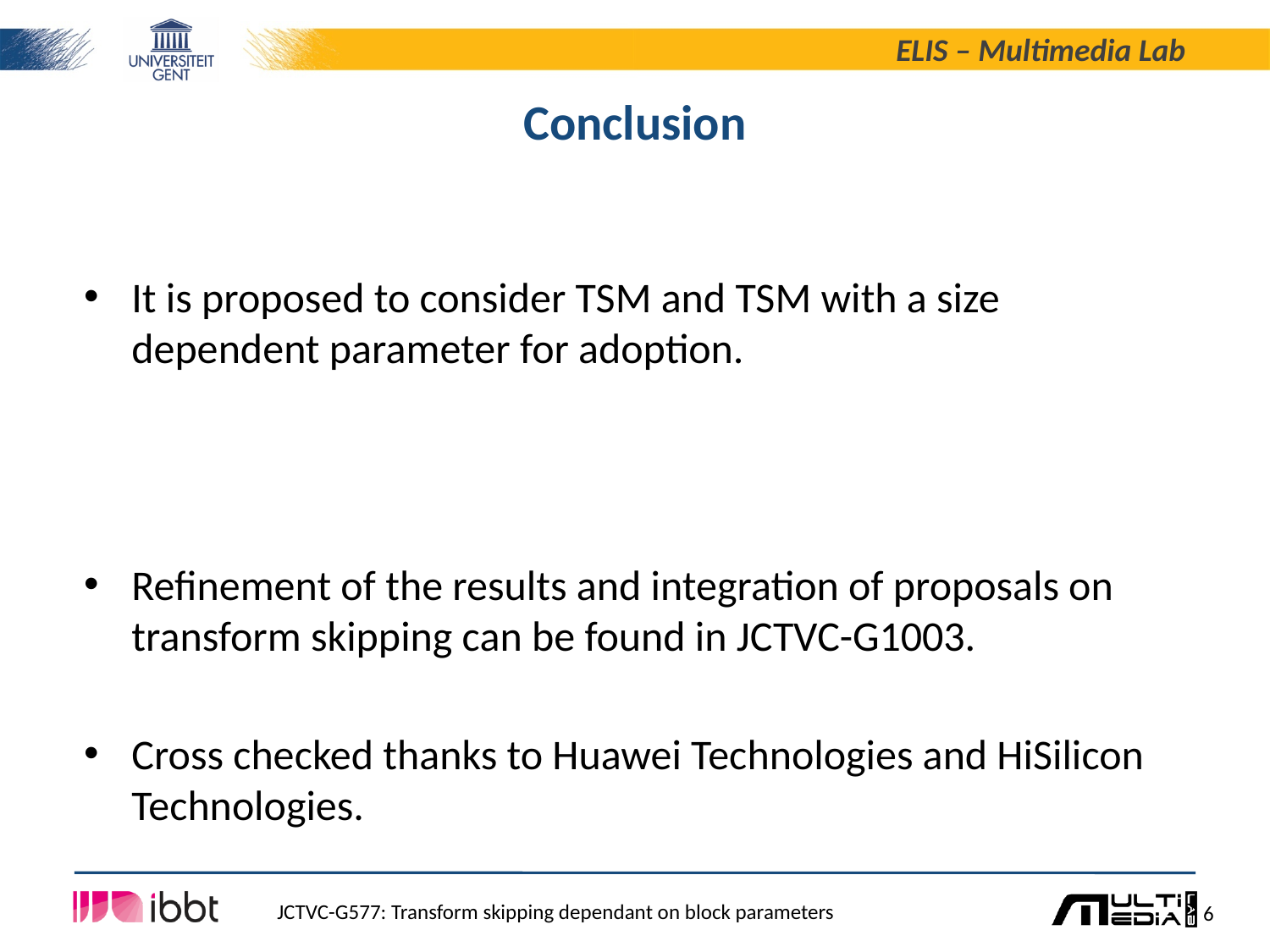

# Conclusion

It is proposed to consider TSM and TSM with a size dependent parameter for adoption.

Refinement of the results and integration of proposals on transform skipping can be found in JCTVC-G1003.

Cross checked thanks to Huawei Technologies and HiSilicon Technologies.